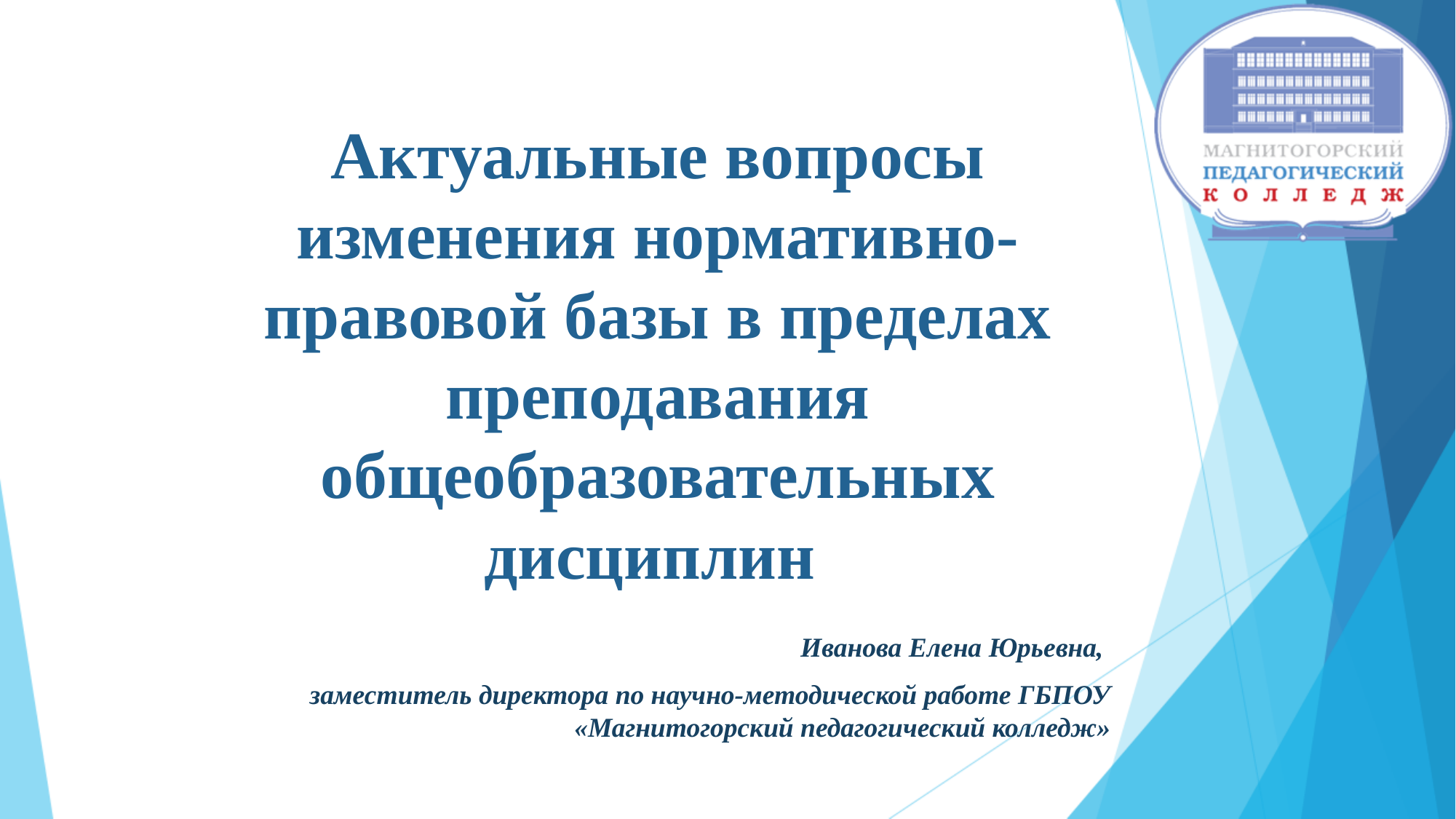

# Актуальные вопросы изменения нормативно-правовой базы в пределах преподавания общеобразовательных дисциплин
Иванова Елена Юрьевна,
заместитель директора по научно-методической работе ГБПОУ «Магнитогорский педагогический колледж»